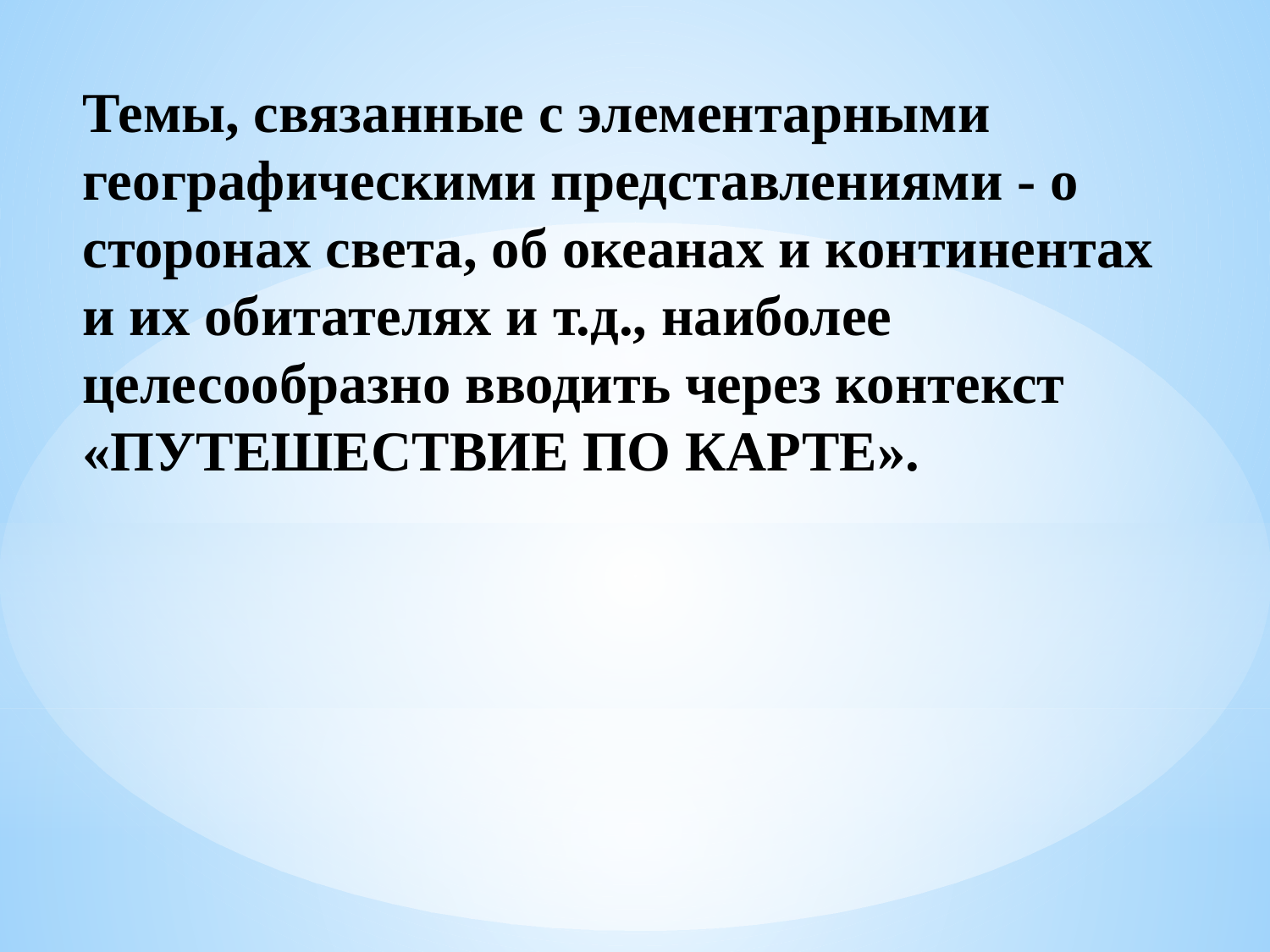

Темы, связанные с элементарными географическими представлениями - о сторонах света, об океанах и континентах и их обитателях и т.д., наиболее целесообразно вводить через контекст  «ПУТЕШЕСТВИЕ ПО КАРТЕ».